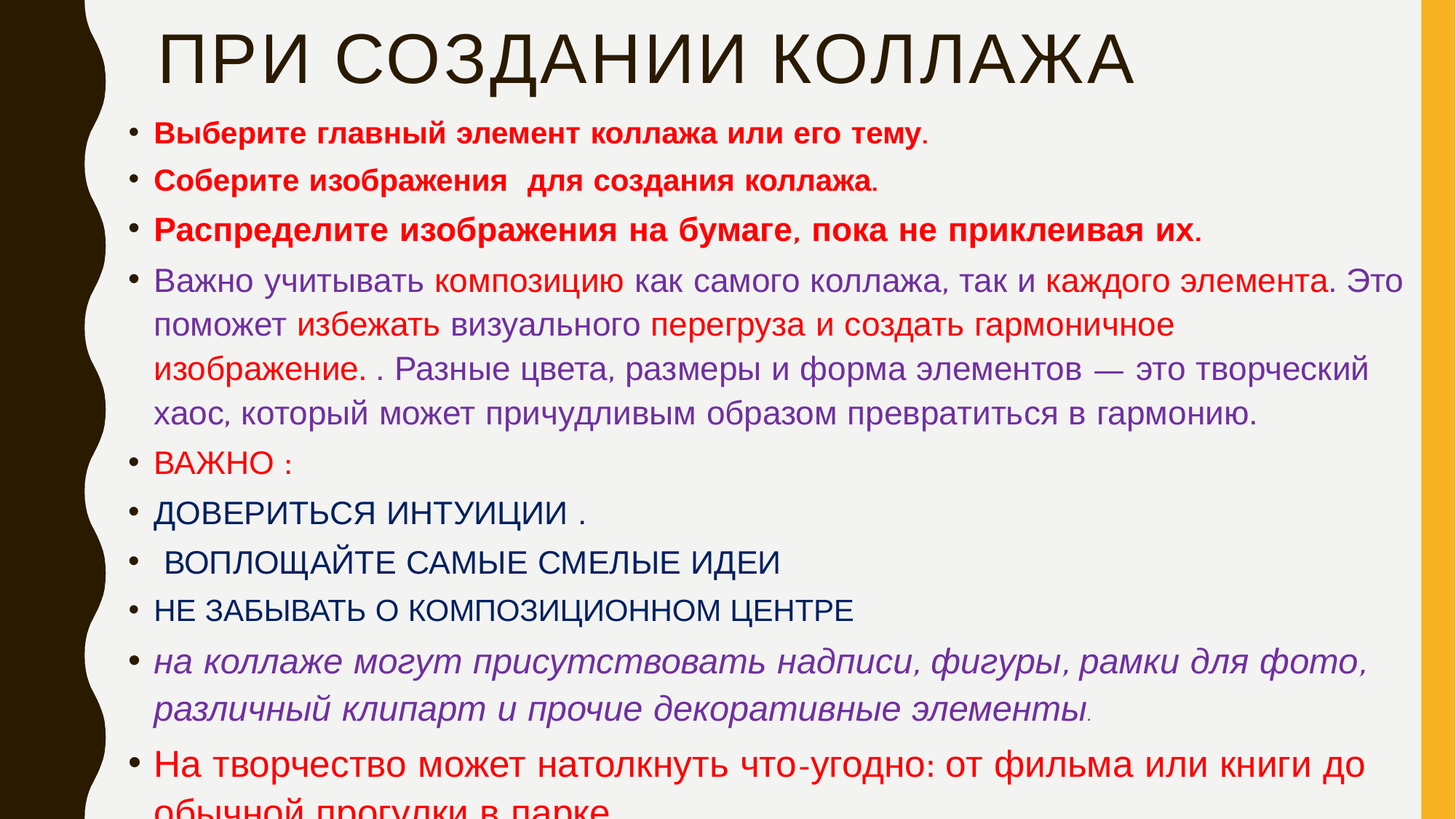

# ПРИ СОЗДАНИИ КОЛЛАЖА
Выберите главный элемент коллажа или его тему.
Соберите изображения  для создания коллажа.
Распределите изображения на бумаге, пока не приклеивая их.
Важно учитывать композицию как самого коллажа, так и каждого элемента. Это поможет избежать визуального перегруза и создать гармоничное изображение. . Разные цвета, размеры и форма элементов — это творческий хаос, который может причудливым образом превратиться в гармонию.
ВАЖНО :
ДОВЕРИТЬСЯ ИНТУИЦИИ .
 ВОПЛОЩАЙТЕ САМЫЕ СМЕЛЫЕ ИДЕИ
НЕ ЗАБЫВАТЬ О КОМПОЗИЦИОННОМ ЦЕНТРЕ
на коллаже могут присутствовать надписи, фигуры, рамки для фото, различный клипарт и прочие декоративные элементы.
На творчество может натолкнуть что-угодно: от фильма или книги до обычной прогулки в парке..